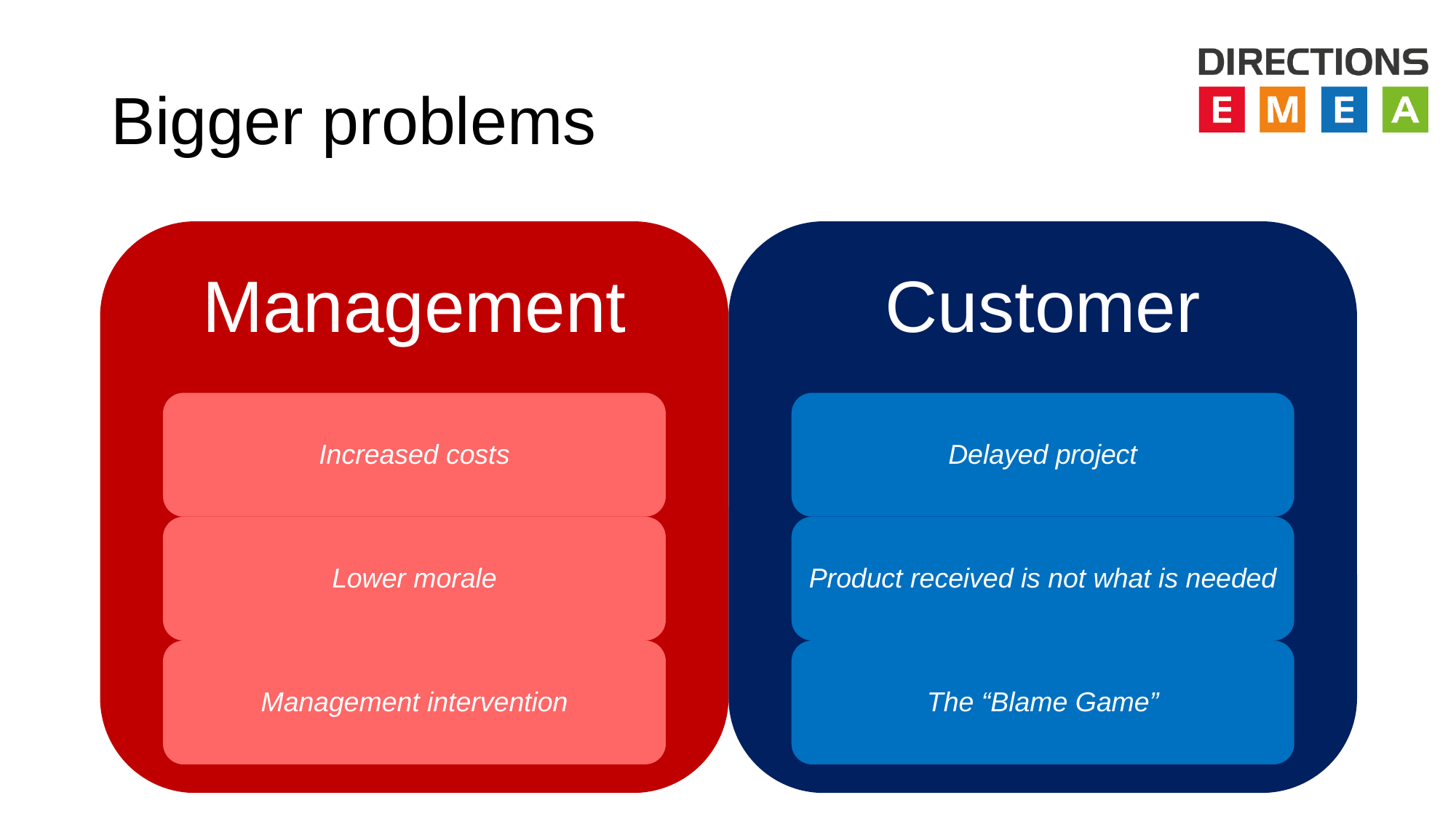

# Bigger problems
Management
The “Blame Game”
Product received is not what is needed
Delayed project
Customer
Management intervention
Lower morale
Increased costs